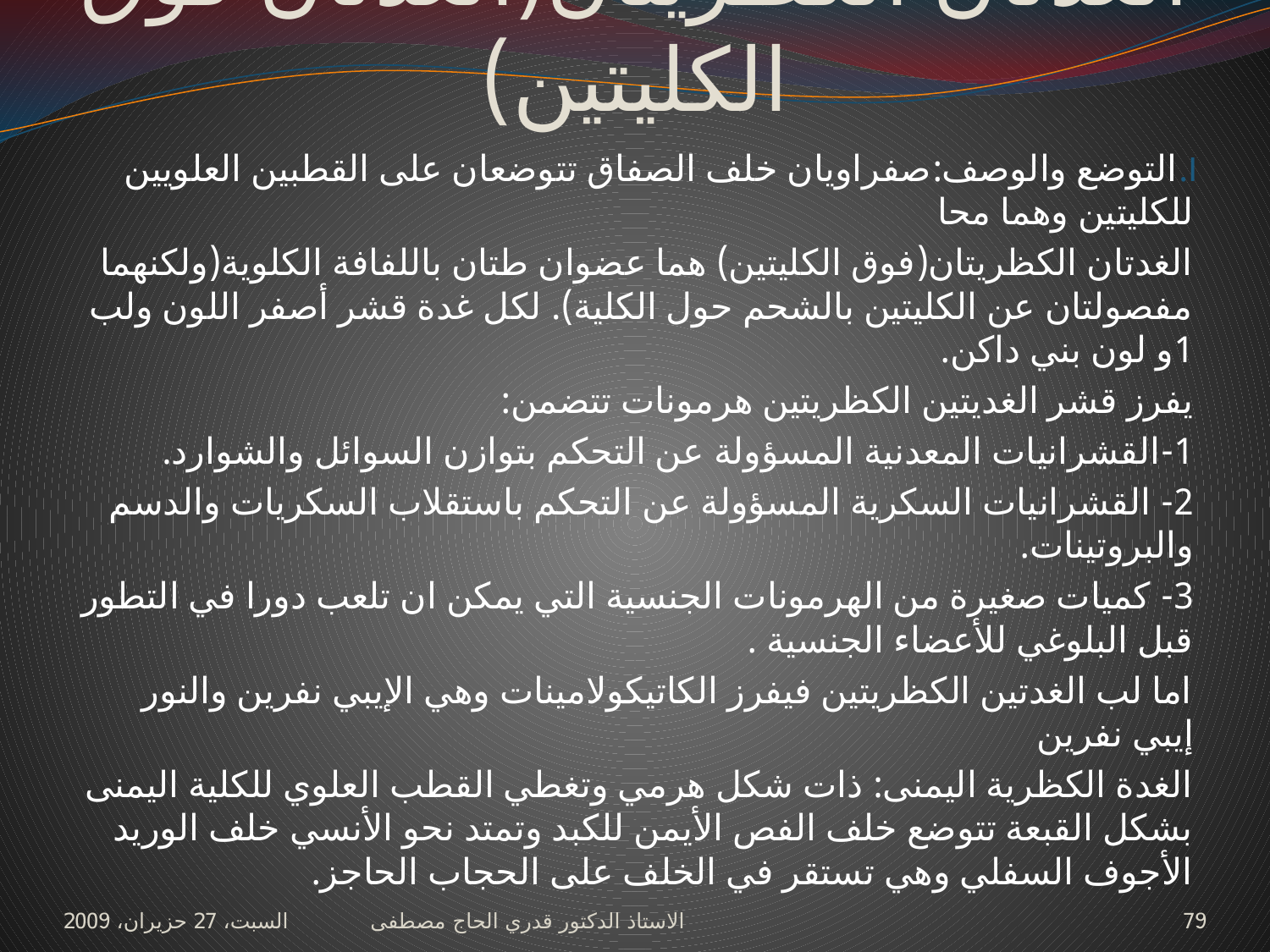

# الغدتان الكظريتان(الغدتان فوق الكليتين)
التوضع والوصف:صفراويان خلف الصفاق تتوضعان على القطبين العلويين للكليتين وهما محا
الغدتان الكظريتان(فوق الكليتين) هما عضوان طتان باللفافة الكلوية(ولكنهما مفصولتان عن الكليتين بالشحم حول الكلية). لكل غدة قشر أصفر اللون ولب 1و لون بني داكن.
يفرز قشر الغديتين الكظريتين هرمونات تتضمن:
1-القشرانيات المعدنية المسؤولة عن التحكم بتوازن السوائل والشوارد.
2- القشرانيات السكرية المسؤولة عن التحكم باستقلاب السكريات والدسم والبروتينات.
3- كميات صغيرة من الهرمونات الجنسية التي يمكن ان تلعب دورا في التطور قبل البلوغي للأعضاء الجنسية .
اما لب الغدتين الكظريتين فيفرز الكاتيكولامينات وهي الإيبي نفرين والنور إيبي نفرين
الغدة الكظرية اليمنى: ذات شكل هرمي وتغطي القطب العلوي للكلية اليمنى بشكل القبعة تتوضع خلف الفص الأيمن للكبد وتمتد نحو الأنسي خلف الوريد الأجوف السفلي وهي تستقر في الخلف على الحجاب الحاجز.

السبت، 27 حزيران، 2009
الاستاذ الدكتور قدري الحاج مصطفى
79